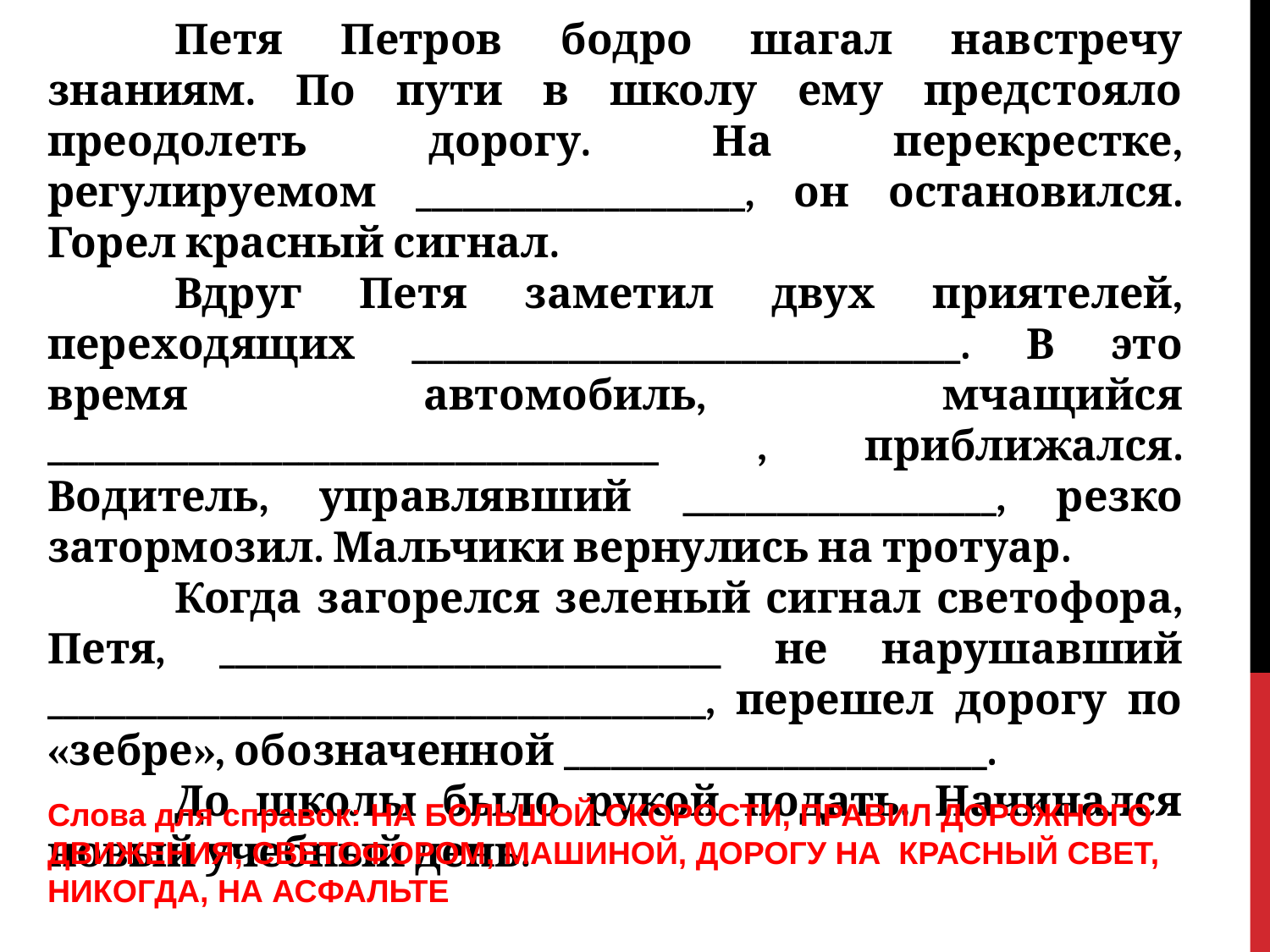

Петя Петров бодро шагал навстречу знаниям. По пути в школу ему предстояло преодолеть дорогу. На перекрестке, регулируемом _____________________, он остановился. Горел красный сигнал.
	Вдруг Петя заметил двух приятелей, переходящих ___________________________________. В это время автомобиль, мчащийся _______________________________________ , приближался. Водитель, управлявший ____________________, резко затормозил. Мальчики вернулись на тротуар.
	Когда загорелся зеленый сигнал светофора, Петя, ________________________________ не нарушавший __________________________________________, перешел дорогу по «зебре», обозначенной ___________________________.
	До школы было рукой подать. Начинался новый учебный день.
Слова для справок: НА БОЛЬШОЙ СКОРОСТИ, ПРАВИЛ ДОРОЖНОГО ДВИЖЕНИЯ, СВЕТОФОРОМ, МАШИНОЙ, ДОРОГУ НА  КРАСНЫЙ СВЕТ, НИКОГДА, НА АСФАЛЬТЕ